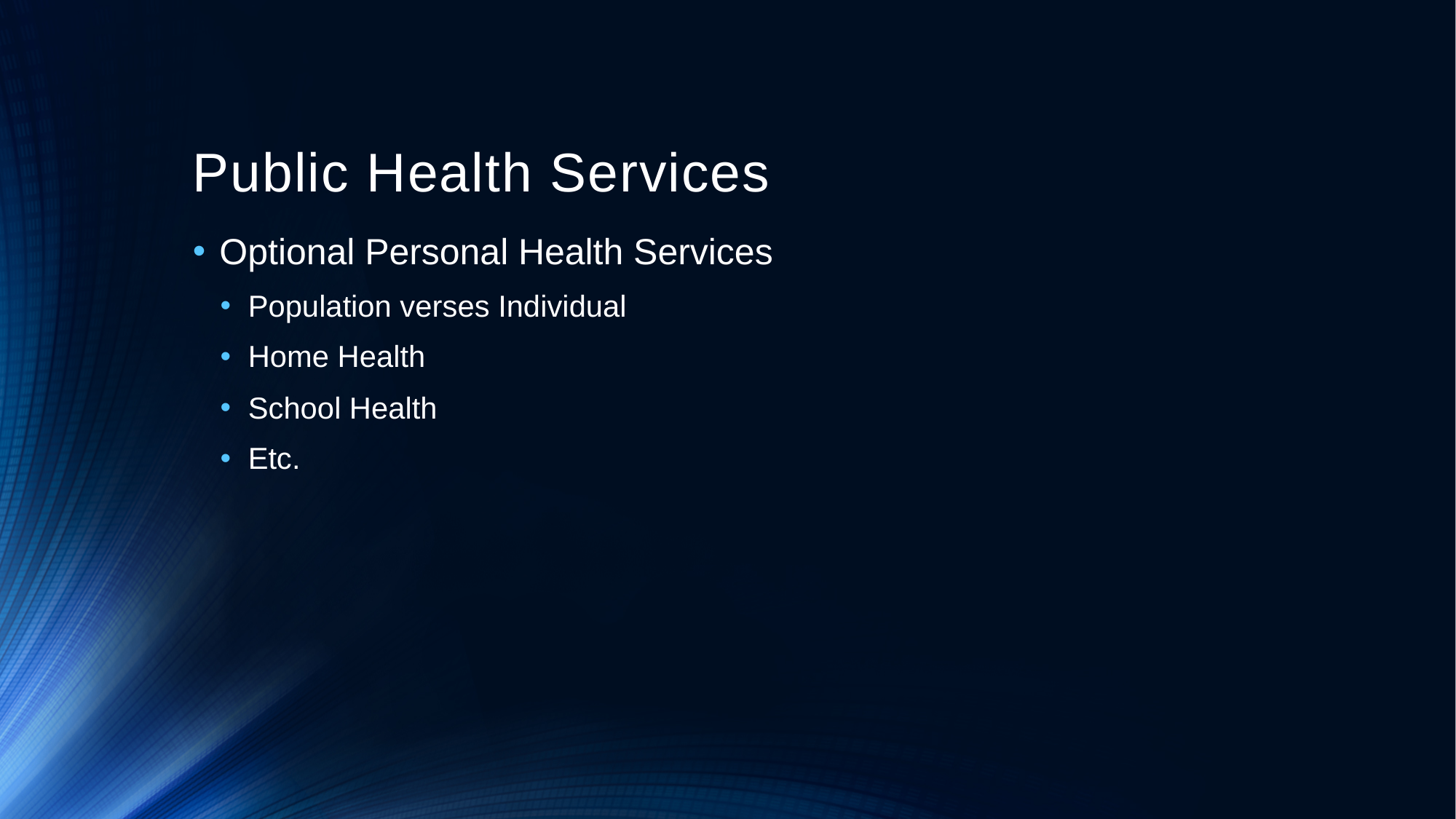

# Public Health Services
Optional Personal Health Services
Population verses Individual
Home Health
School Health
Etc.